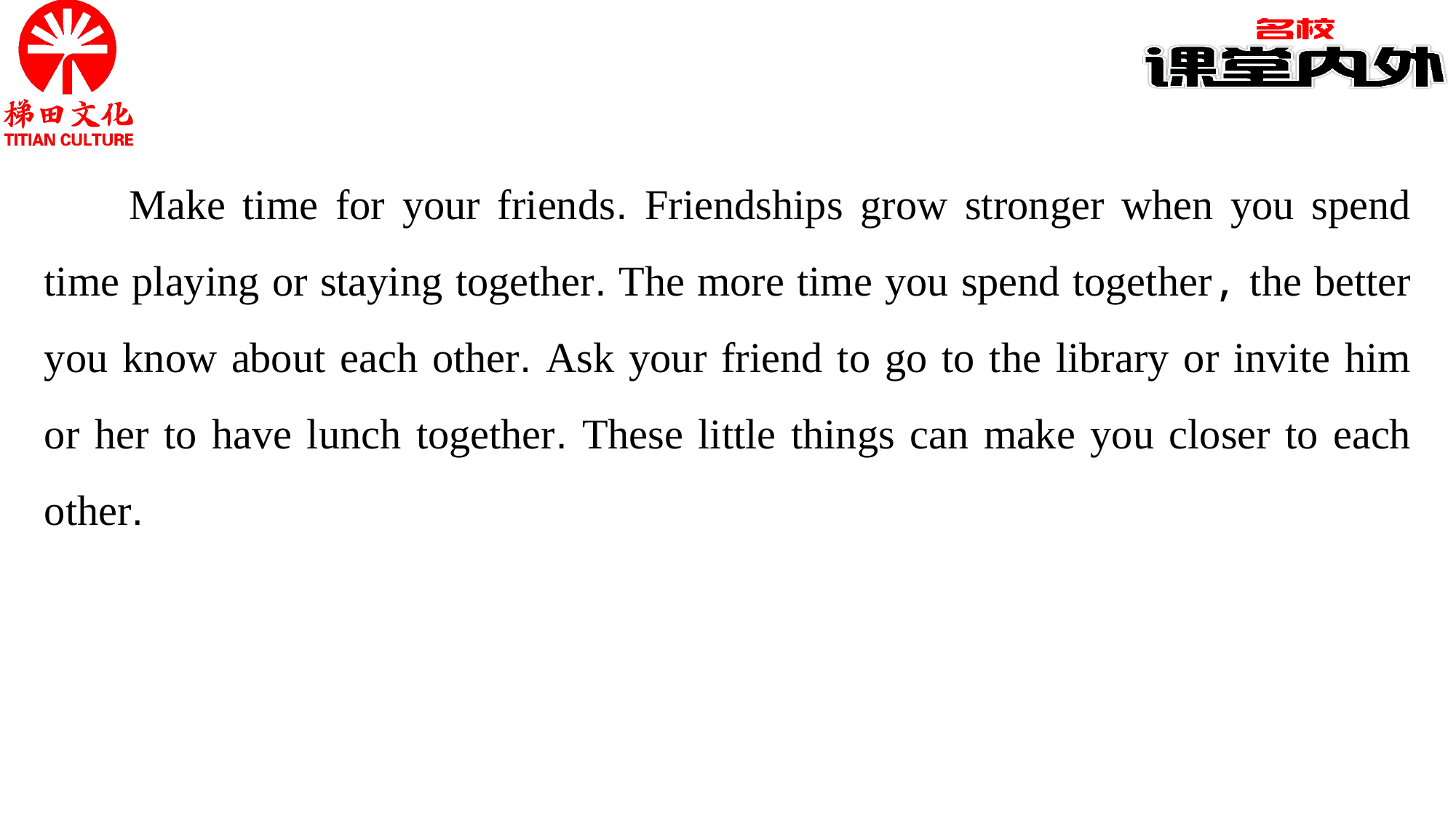

Make time for your friends. Friendships grow stronger when you spend time playing or staying together. The more time you spend together, the better you know about each other. Ask your friend to go to the library or invite him or her to have lunch together. These little things can make you closer to each other.